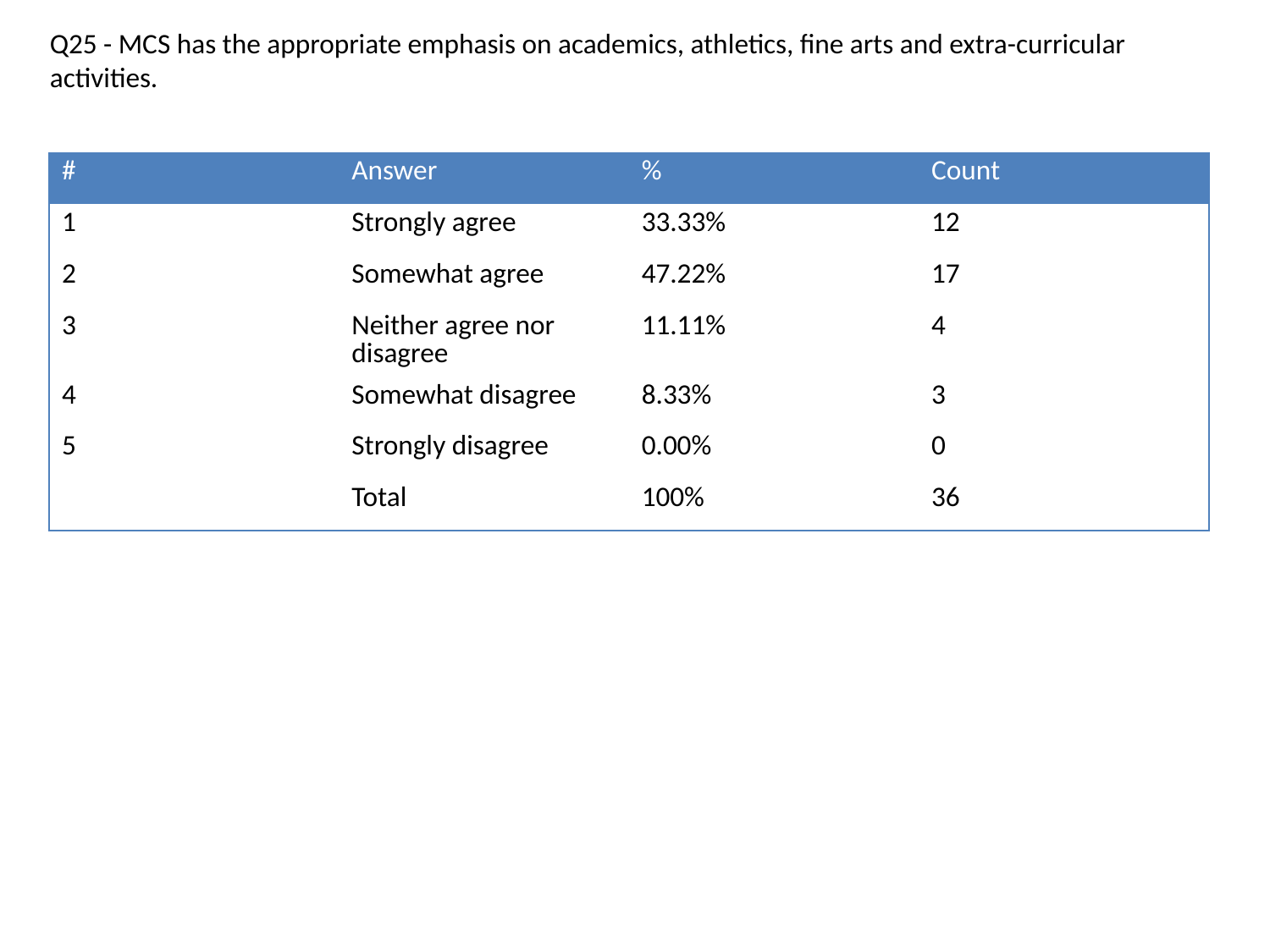

Q25 - MCS has the appropriate emphasis on academics, athletics, fine arts and extra-curricular activities.
| # | Answer | % | Count |
| --- | --- | --- | --- |
| 1 | Strongly agree | 33.33% | 12 |
| 2 | Somewhat agree | 47.22% | 17 |
| 3 | Neither agree nor disagree | 11.11% | 4 |
| 4 | Somewhat disagree | 8.33% | 3 |
| 5 | Strongly disagree | 0.00% | 0 |
|  | Total | 100% | 36 |